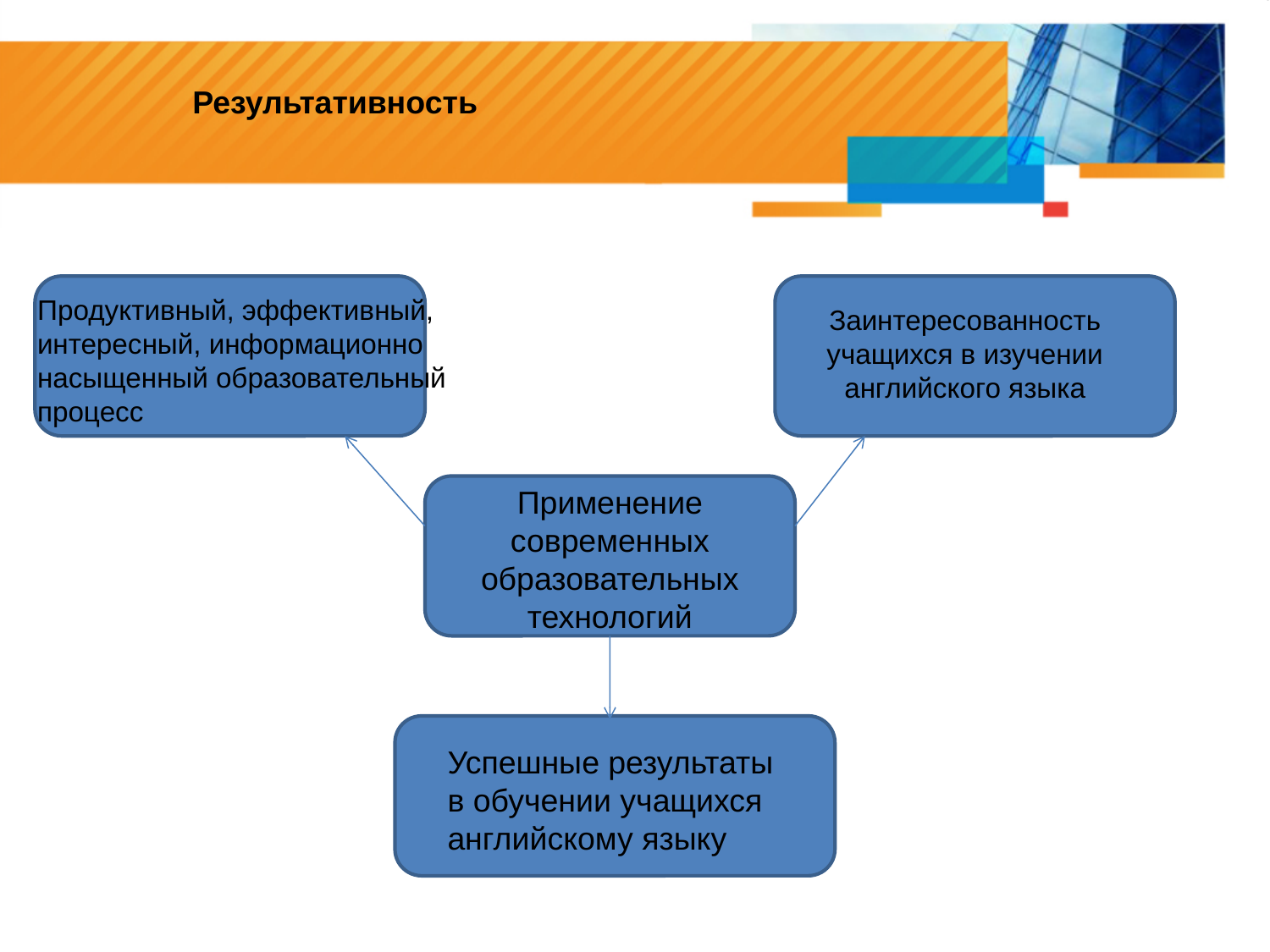

Результативность

Продуктивный, эффективный, интересный, информационно насыщенный образовательный процесс
Заинтересованность учащихся в изучении английского языка
Применение современных образовательных технологий

Успешные результаты в обучении учащихся английскому языку